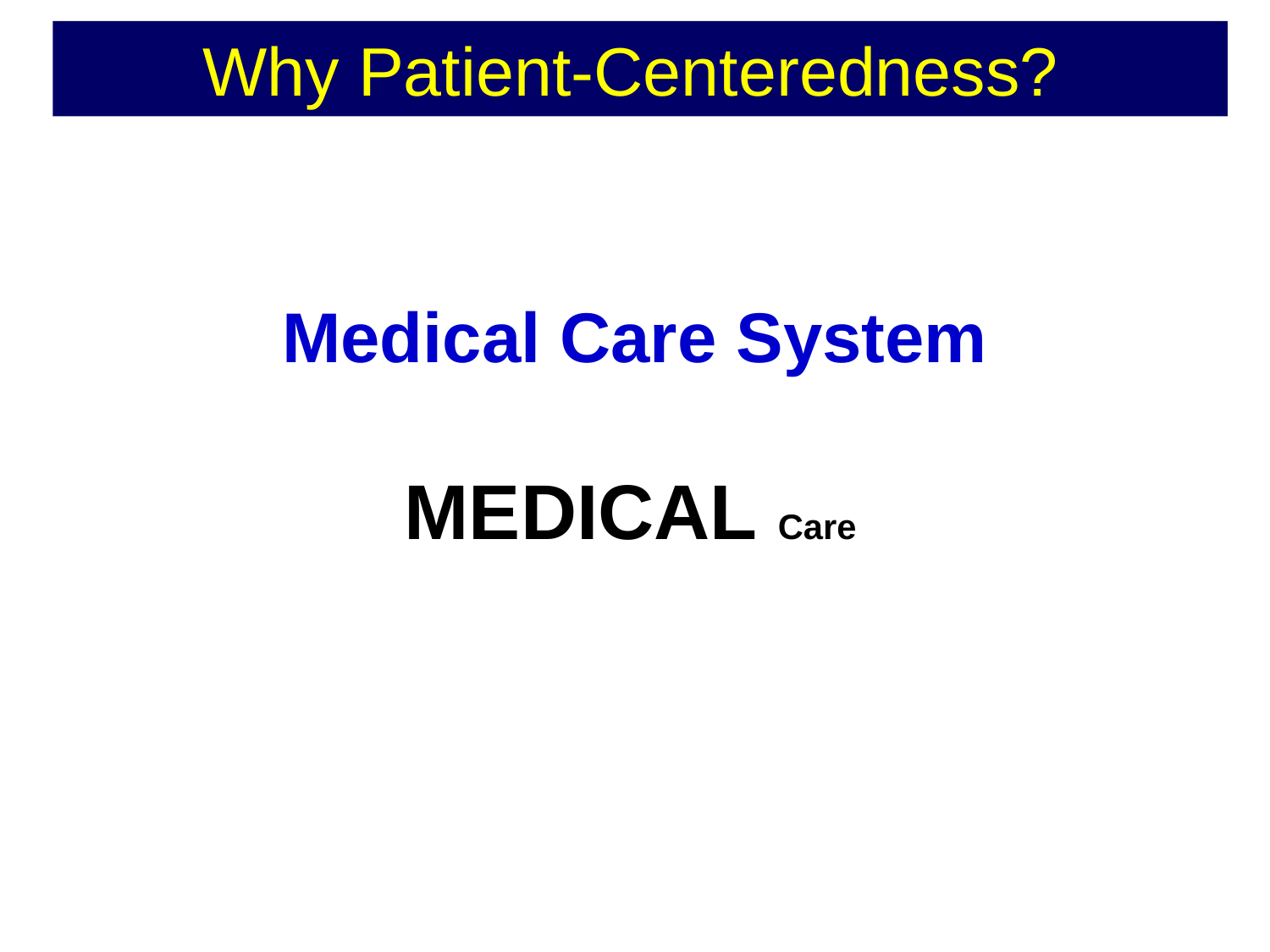

# Why Patient-Centeredness?

Medical Care System

MEDICAL Care
System